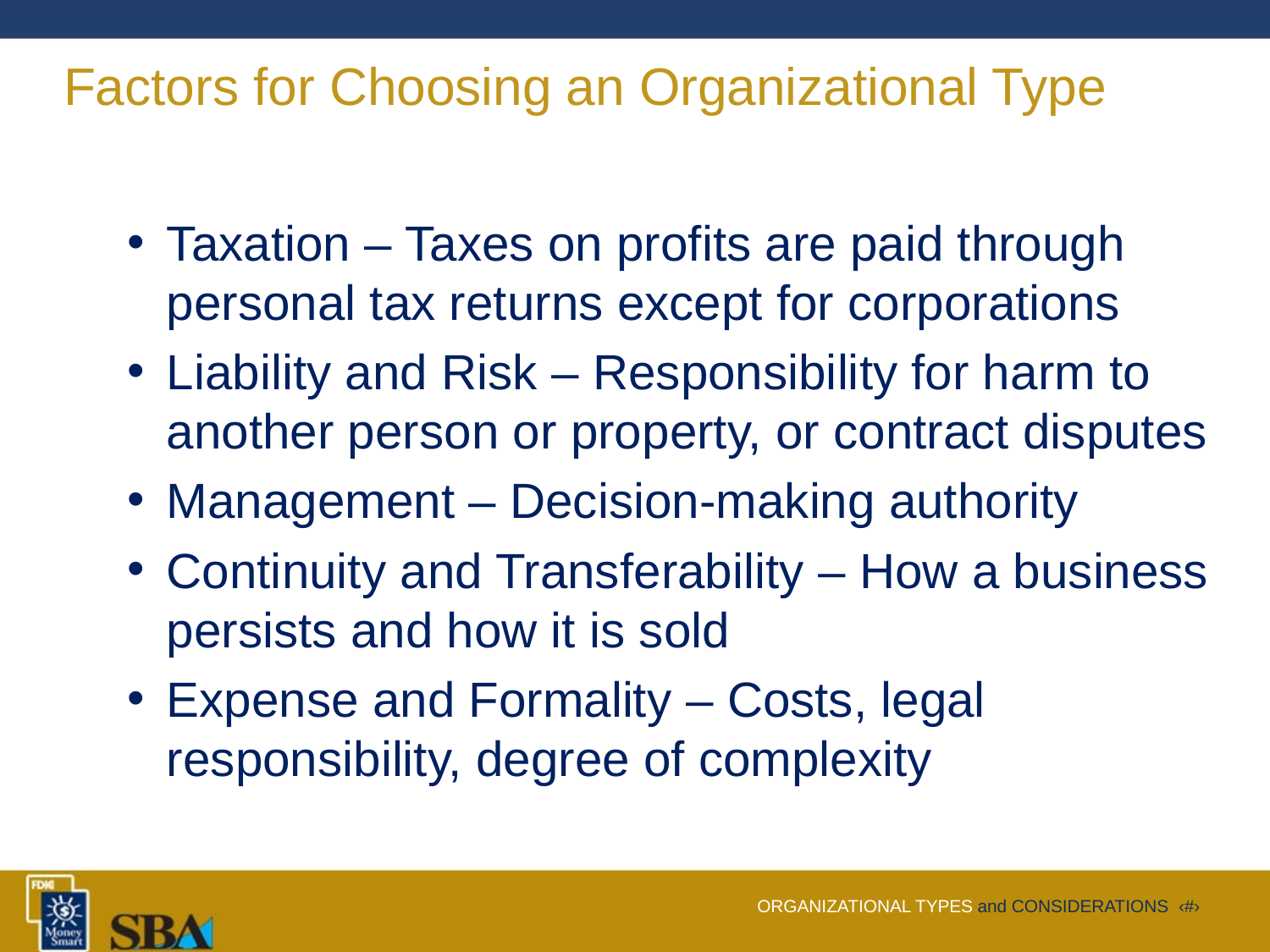

# Factors for Choosing an Organizational Type

Taxation – Taxes on profits are paid through personal tax returns except for corporations
Liability and Risk – Responsibility for harm to another person or property, or contract disputes
Management – Decision-making authority
Continuity and Transferability – How a business persists and how it is sold
Expense and Formality – Costs, legal responsibility, degree of complexity